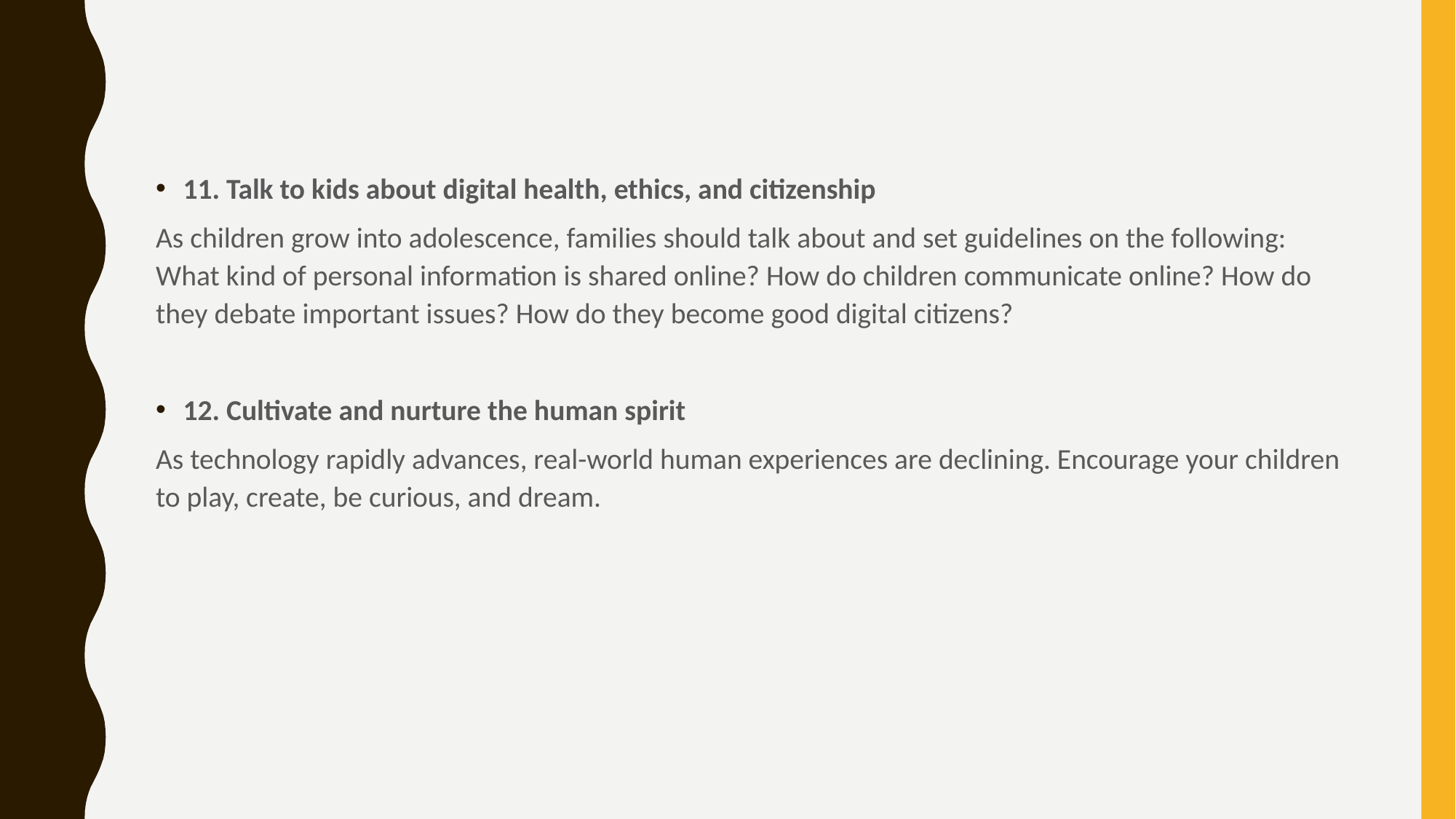

11. Talk to kids about digital health, ethics, and citizenship
As children grow into adolescence, families should talk about and set guidelines on the following: What kind of personal information is shared online? How do children communicate online? How do they debate important issues? How do they become good digital citizens?

12. Cultivate and nurture the human spirit
As technology rapidly advances, real-world human experiences are declining. Encourage your children to play, create, be curious, and dream.